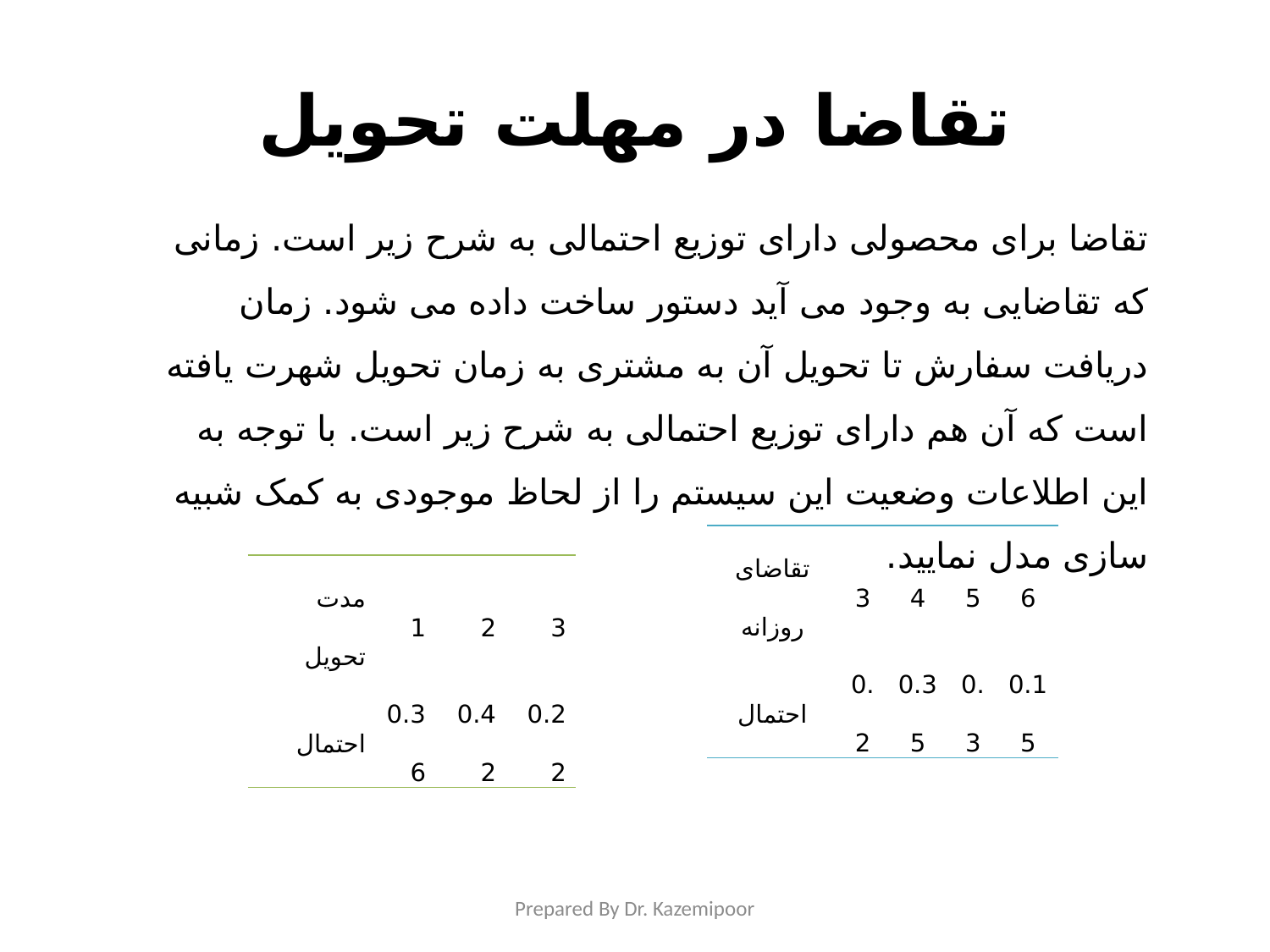

# تقاضا در مهلت تحویل
تقاضا برای محصولی دارای توزیع احتمالی به شرح زیر است. زمانی که تقاضایی به وجود می آید دستور ساخت داده می شود. زمان دریافت سفارش تا تحویل آن به مشتری به زمان تحویل شهرت یافته است که آن هم دارای توزیع احتمالی به شرح زیر است. با توجه به این اطلاعات وضعیت این سیستم را از لحاظ موجودی به کمک شبیه سازی مدل نمایید.

| تقاضای روزانه | 3 | 4 | 5 | 6 |
| --- | --- | --- | --- | --- |
| احتمال | 0.2 | 0.35 | 0.3 | 0.15 |
| مدت تحویل | 1 | 2 | 3 |
| --- | --- | --- | --- |
| احتمال | 0.36 | 0.42 | 0.22 |
Prepared By Dr. Kazemipoor